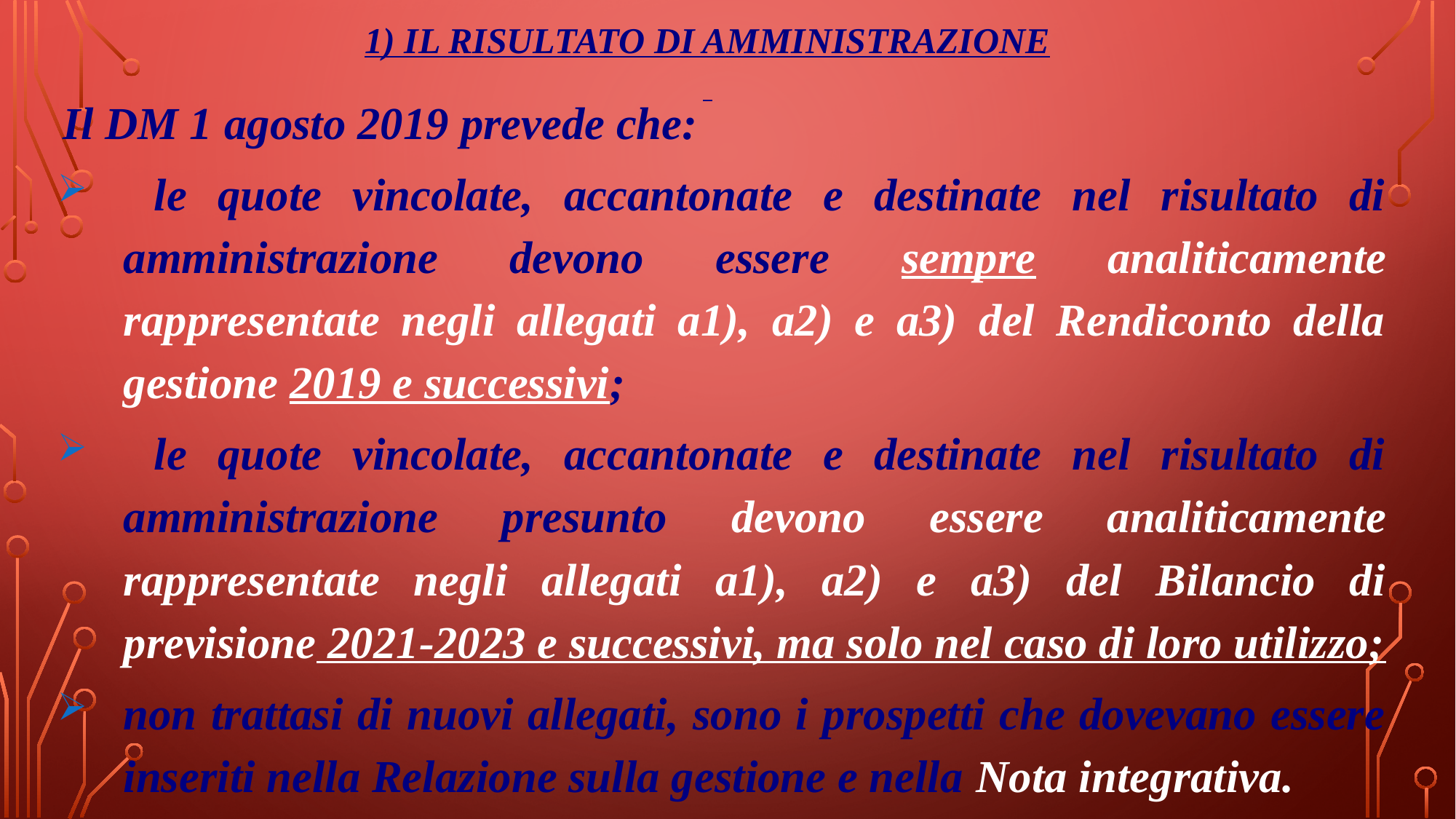

1) IL RISULTATO DI AMMINISTRAZIONE

Il DM 1 agosto 2019 prevede che:
 le quote vincolate, accantonate e destinate nel risultato di amministrazione devono essere sempre analiticamente rappresentate negli allegati a1), a2) e a3) del Rendiconto della gestione 2019 e successivi;
 le quote vincolate, accantonate e destinate nel risultato di amministrazione presunto devono essere analiticamente rappresentate negli allegati a1), a2) e a3) del Bilancio di previsione 2021-2023 e successivi, ma solo nel caso di loro utilizzo;
non trattasi di nuovi allegati, sono i prospetti che dovevano essere inseriti nella Relazione sulla gestione e nella Nota integrativa.